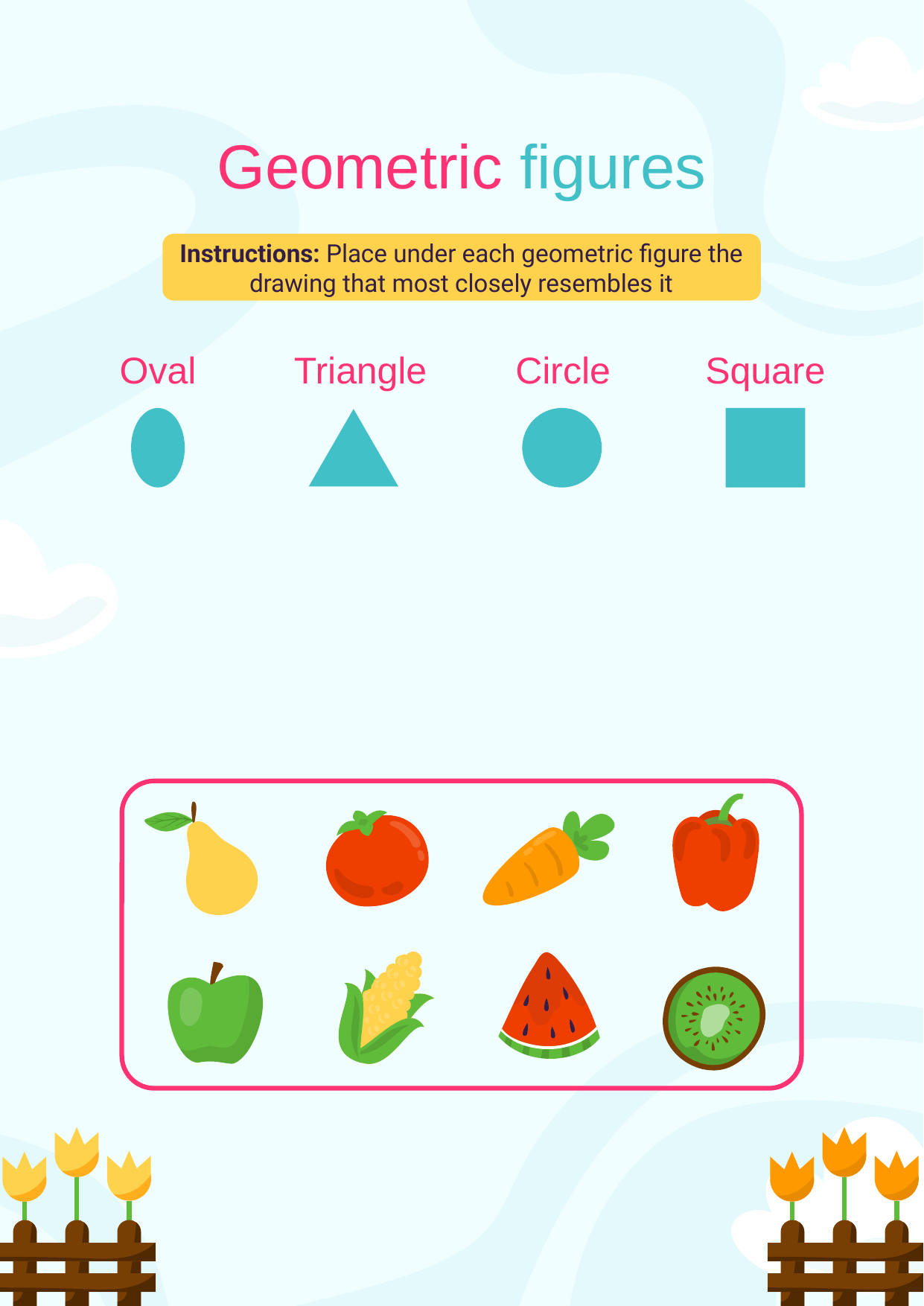

# Geometric figures
Instructions: Place under each geometric figure the drawing that most closely resembles it
Oval
Triangle
Circle
Square